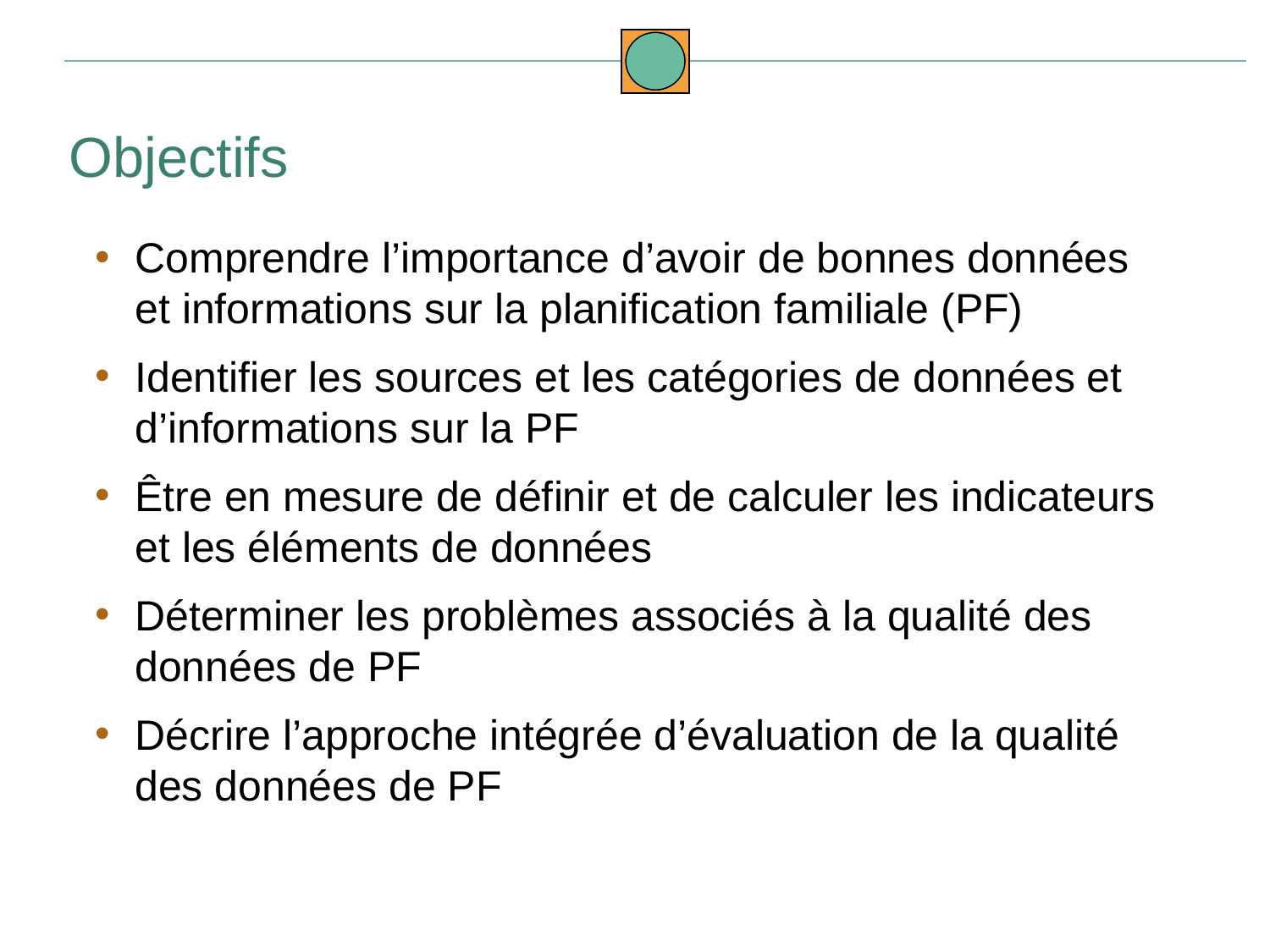

Objectifs
Comprendre l’importance d’avoir de bonnes données et informations sur la planification familiale (PF)
Identifier les sources et les catégories de données et d’informations sur la PF
Être en mesure de définir et de calculer les indicateurs et les éléments de données
Déterminer les problèmes associés à la qualité des données de PF
Décrire l’approche intégrée d’évaluation de la qualité des données de PF